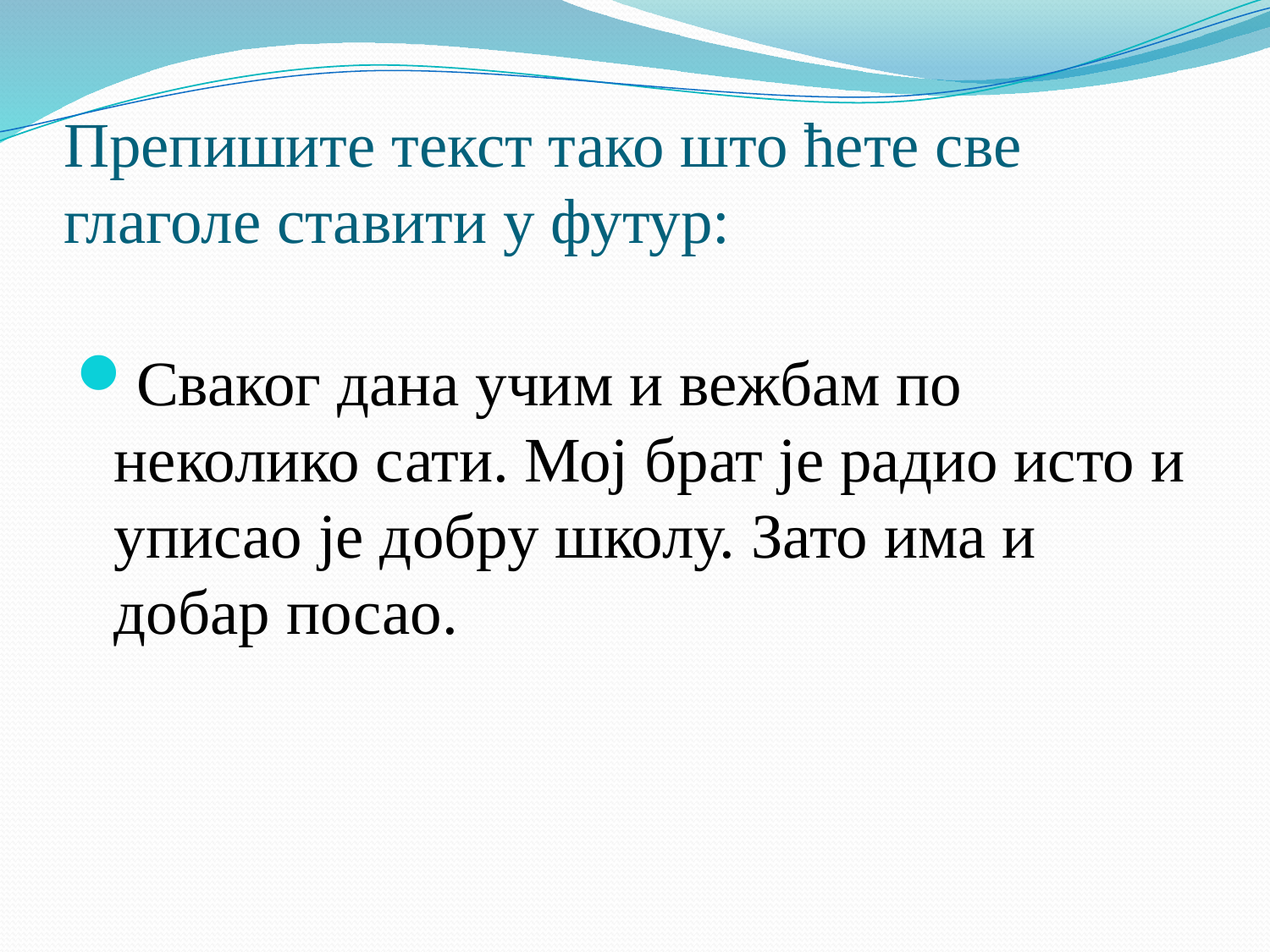

# Препишите текст тако што ћете све глаголе ставити у футур:

Сваког дана учим и вежбам по неколико сати. Мој брат је радио исто и уписао је добру школу. Зато има и добар посао.